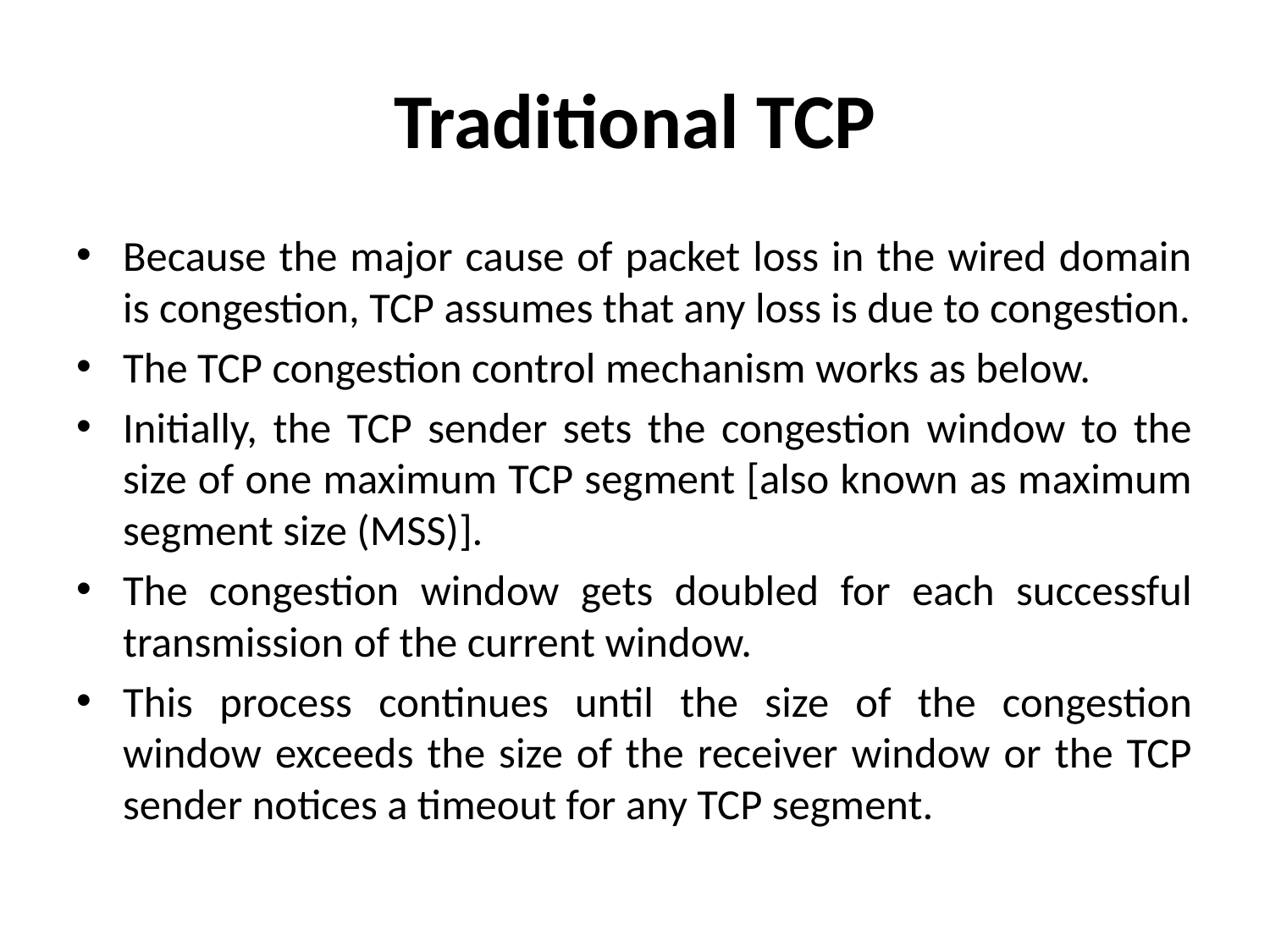

# Traditional TCP
Because the major cause of packet loss in the wired domain is congestion, TCP assumes that any loss is due to congestion.
The TCP congestion control mechanism works as below.
Initially, the TCP sender sets the congestion window to the size of one maximum TCP segment [also known as maximum segment size (MSS)].
The congestion window gets doubled for each successful transmission of the current window.
This process continues until the size of the congestion window exceeds the size of the receiver window or the TCP sender notices a timeout for any TCP segment.